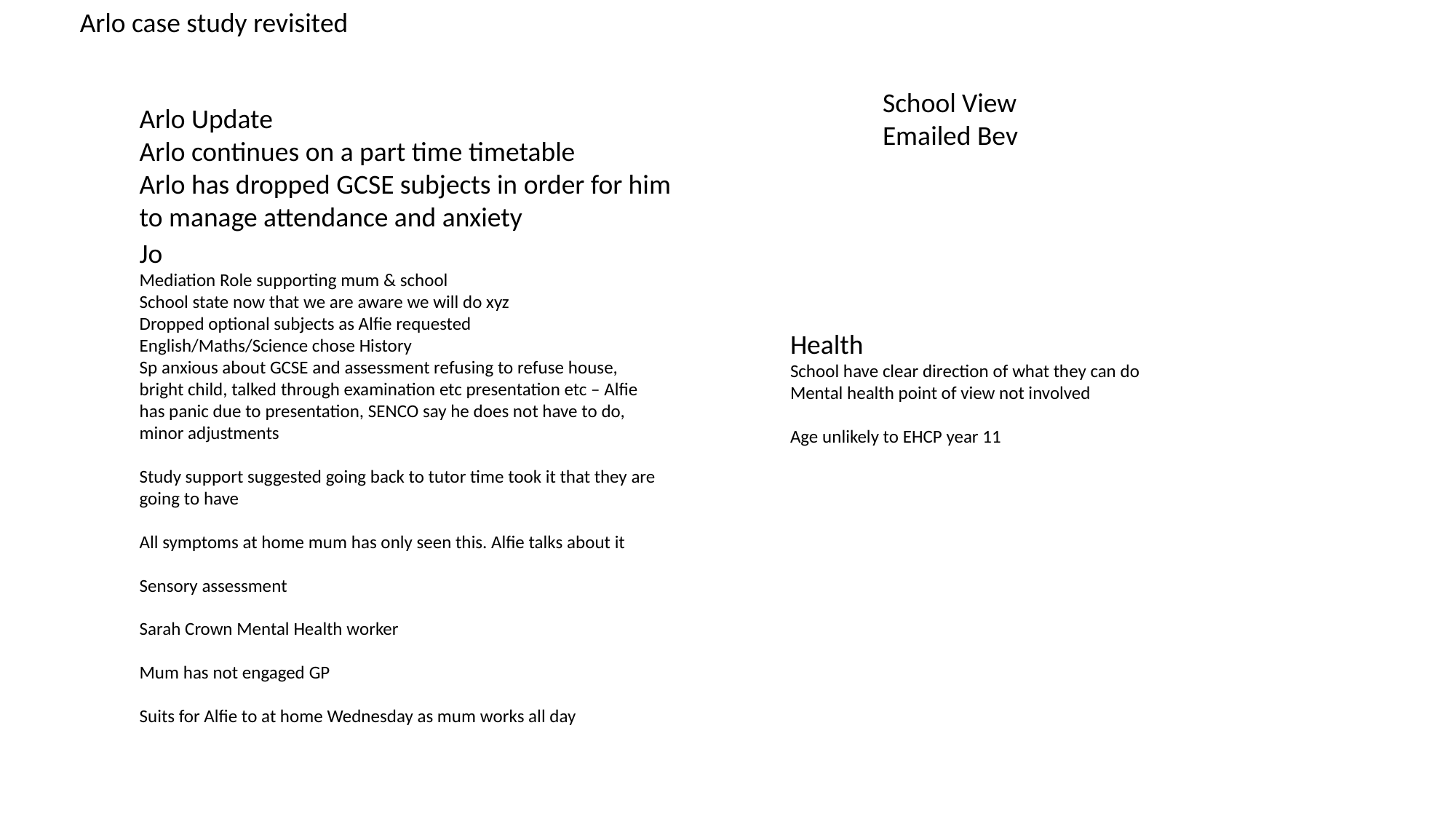

Arlo case study revisited
School View
Emailed Bev
Arlo Update
Arlo continues on a part time timetable
Arlo has dropped GCSE subjects in order for him to manage attendance and anxiety

Jo
Mediation Role supporting mum & school
School state now that we are aware we will do xyz
Dropped optional subjects as Alfie requested
English/Maths/Science chose History
Sp anxious about GCSE and assessment refusing to refuse house, bright child, talked through examination etc presentation etc – Alfie has panic due to presentation, SENCO say he does not have to do, minor adjustments

Study support suggested going back to tutor time took it that they are going to have

All symptoms at home mum has only seen this. Alfie talks about it

Sensory assessment

Sarah Crown Mental Health worker

Mum has not engaged GP

Suits for Alfie to at home Wednesday as mum works all day

Health
School have clear direction of what they can do
Mental health point of view not involved

Age unlikely to EHCP year 11